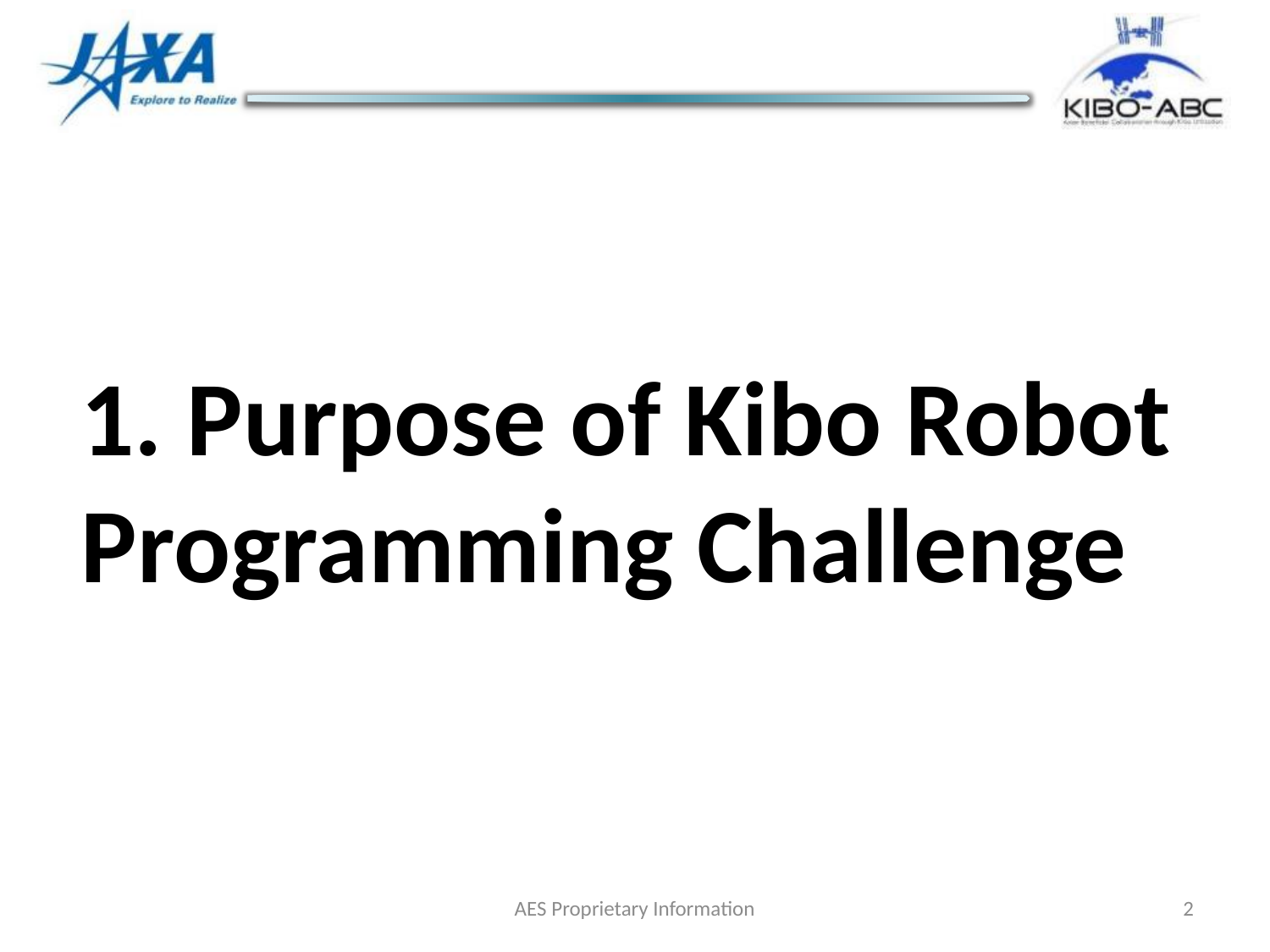

1. Purpose of Kibo Robot Programming Challenge
AES Proprietary Information
2